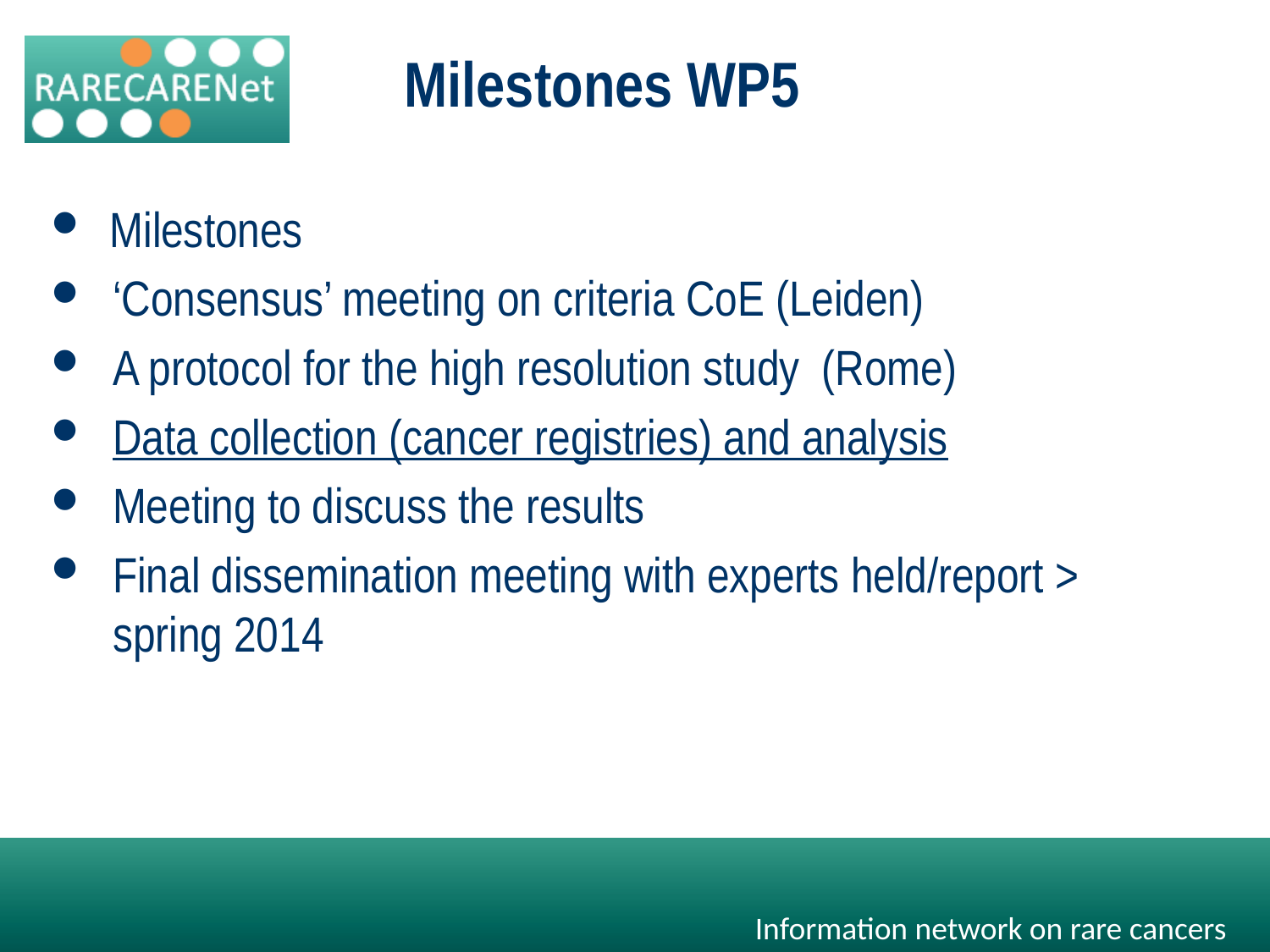

# Milestones WP5
 Milestones
‘Consensus’ meeting on criteria CoE (Leiden)
A protocol for the high resolution study  (Rome)
Data collection (cancer registries) and analysis
Meeting to discuss the results
Final dissemination meeting with experts held/report > spring 2014